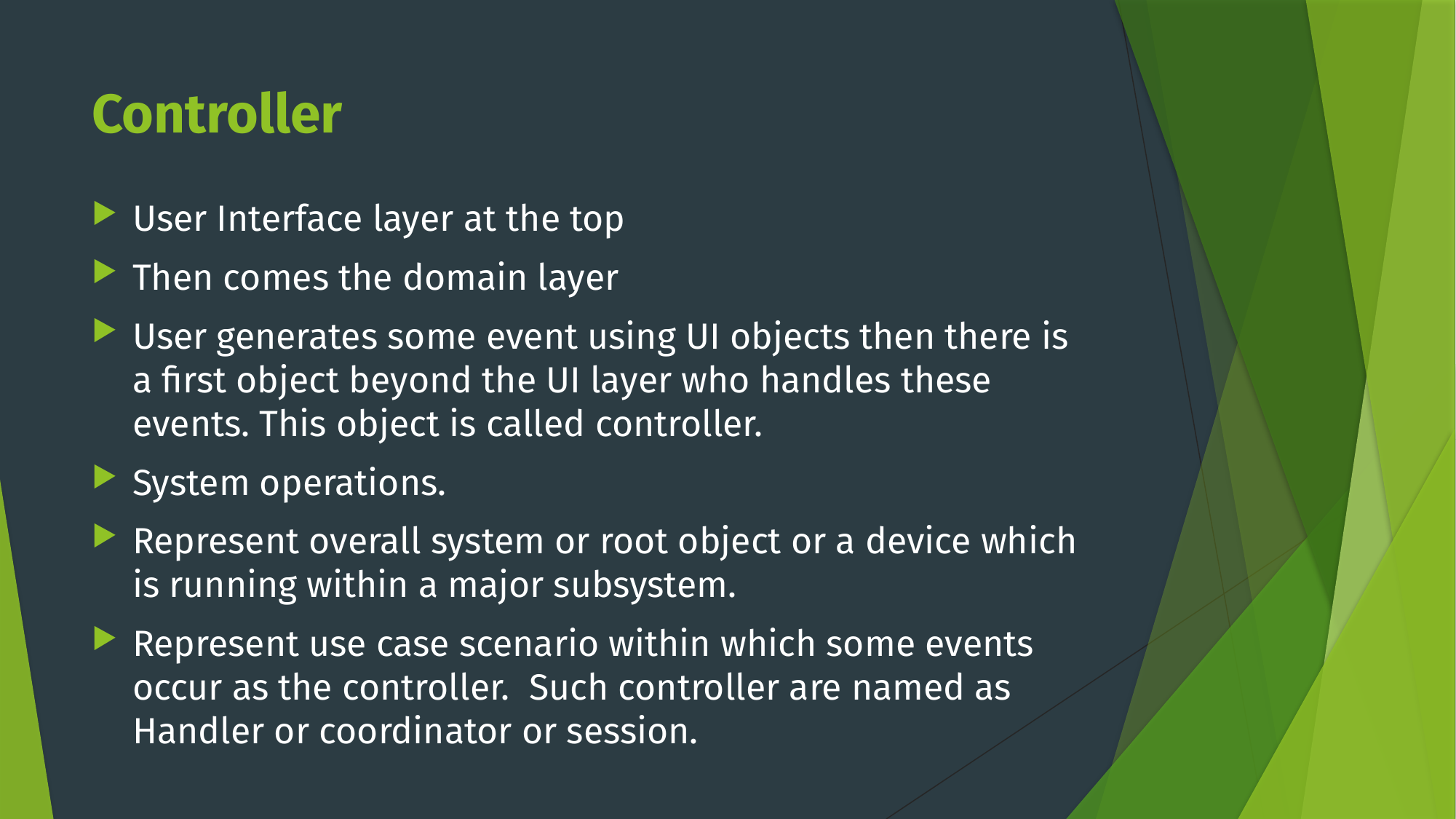

# Controller
User Interface layer at the top
Then comes the domain layer
User generates some event using UI objects then there is a first object beyond the UI layer who handles these events. This object is called controller.
System operations.
Represent overall system or root object or a device which is running within a major subsystem.
Represent use case scenario within which some events occur as the controller.  Such controller are named as Handler or coordinator or session.